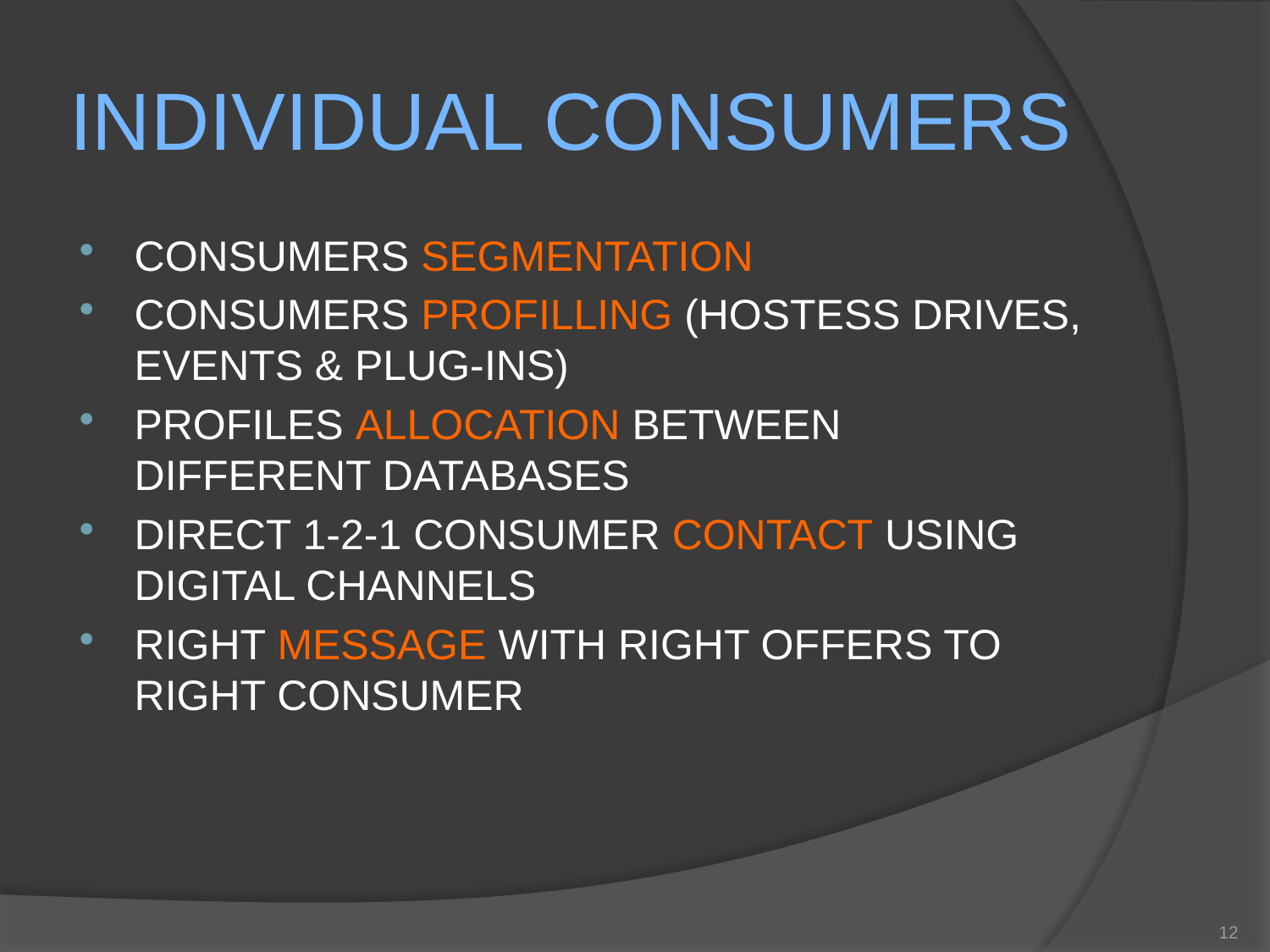

# INDIVIDUAL CONSUMERS
CONSUMERS SEGMENTATION
CONSUMERS PROFILLING (HOSTESS DRIVES, EVENTS & PLUG-INS)
PROFILES ALLOCATION BETWEEN DIFFERENT DATABASES
DIRECT 1-2-1 CONSUMER CONTACT USING DIGITAL CHANNELS
RIGHT MESSAGE WITH RIGHT OFFERS TO RIGHT CONSUMER
12